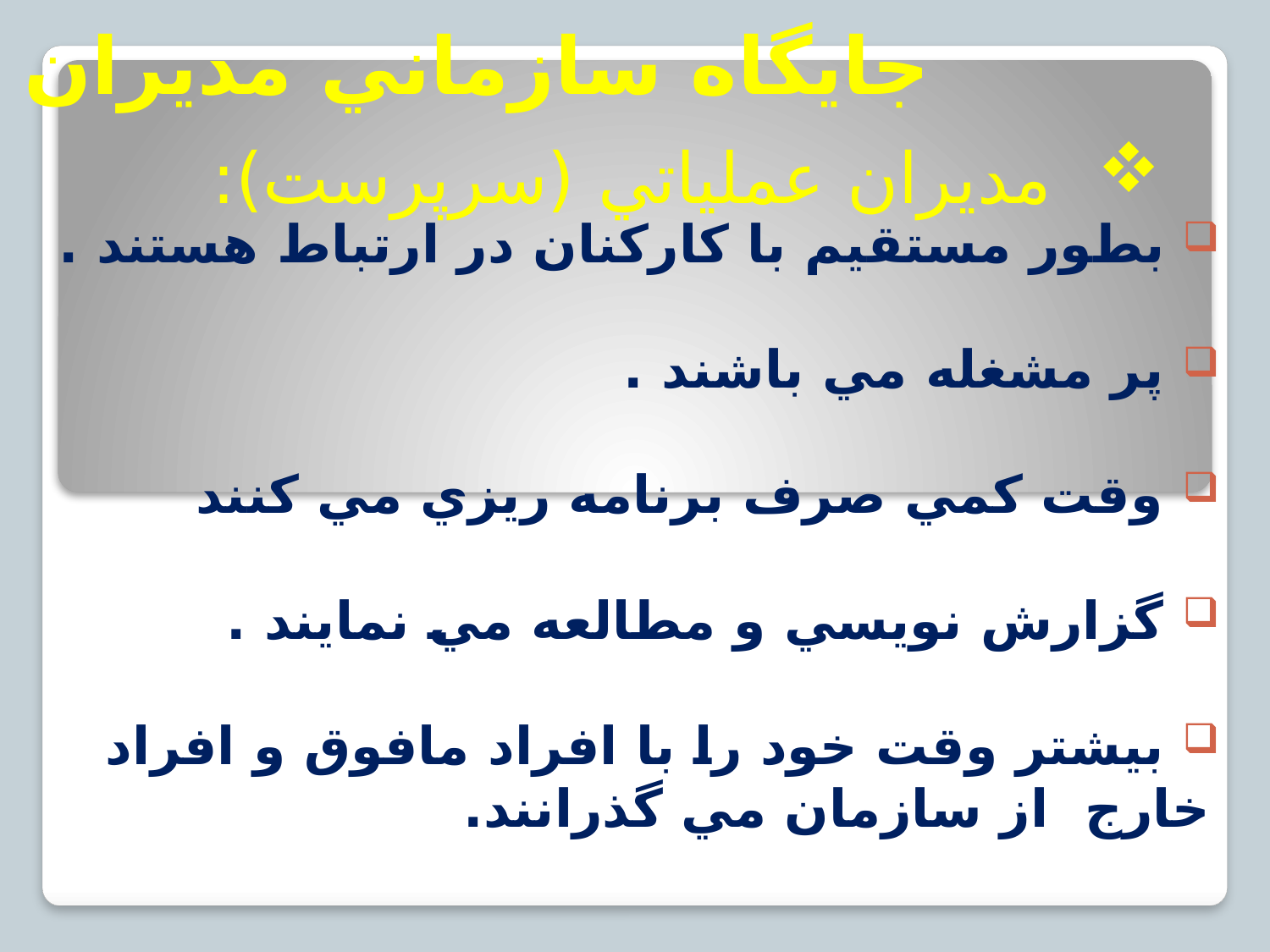

# جايگاه سازماني مديران
  مديران عملياتي (سرپرست):

 بطور مستقيم با كاركنان در ارتباط هستند .

 پر مشغله مي باشند .

 وقت كمي صرف برنامه ريزي مي كنند

 گزارش نويسي و مطالعه مي نمايند .

 بيشتر وقت خود را با افراد مافوق و افراد خارج  از سازمان مي گذرانند.